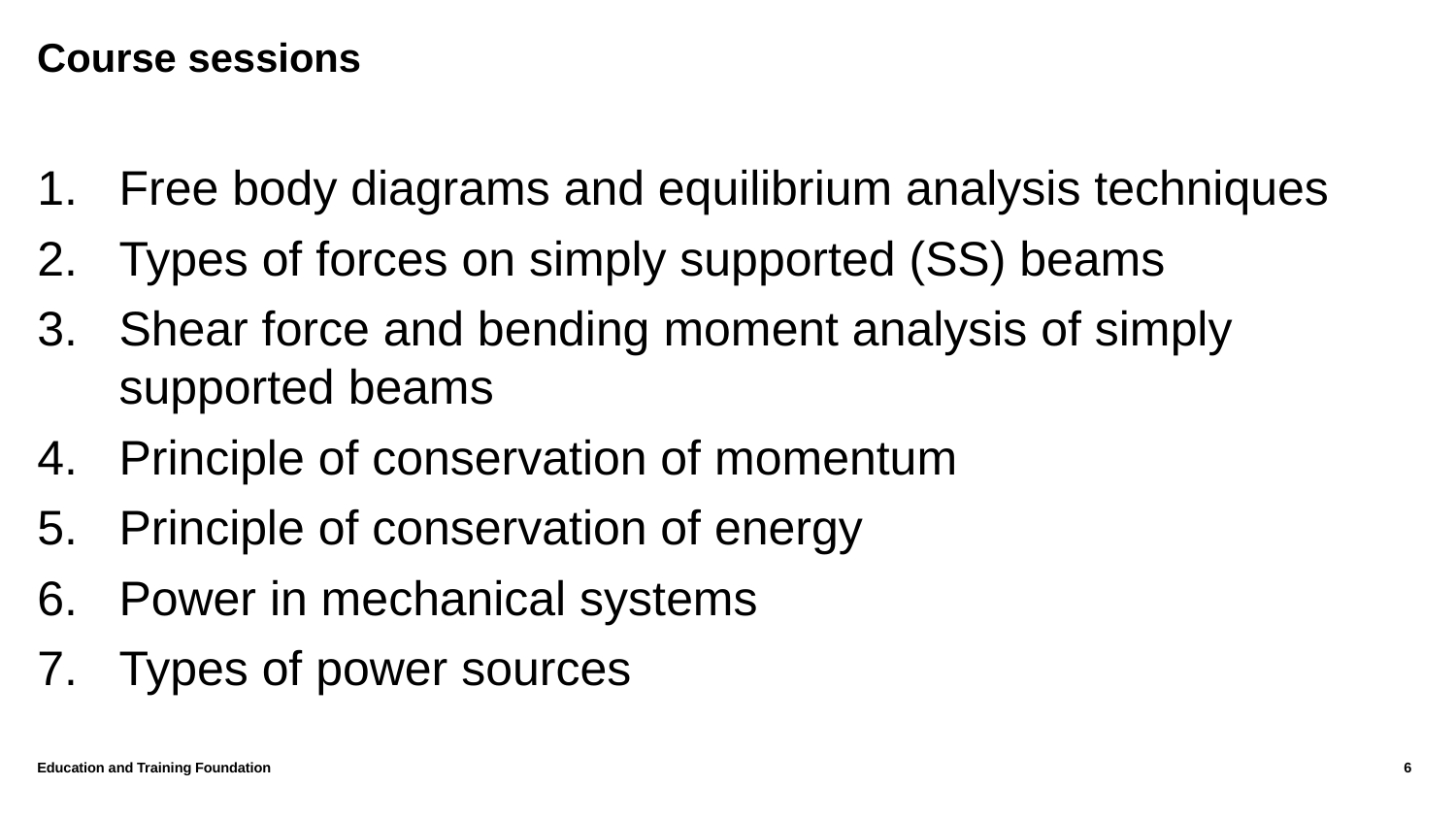

# Course sessions
Free body diagrams and equilibrium analysis techniques
Types of forces on simply supported (SS) beams
Shear force and bending moment analysis of simply supported beams
Principle of conservation of momentum
Principle of conservation of energy
Power in mechanical systems
Types of power sources
Education and Training Foundation
6